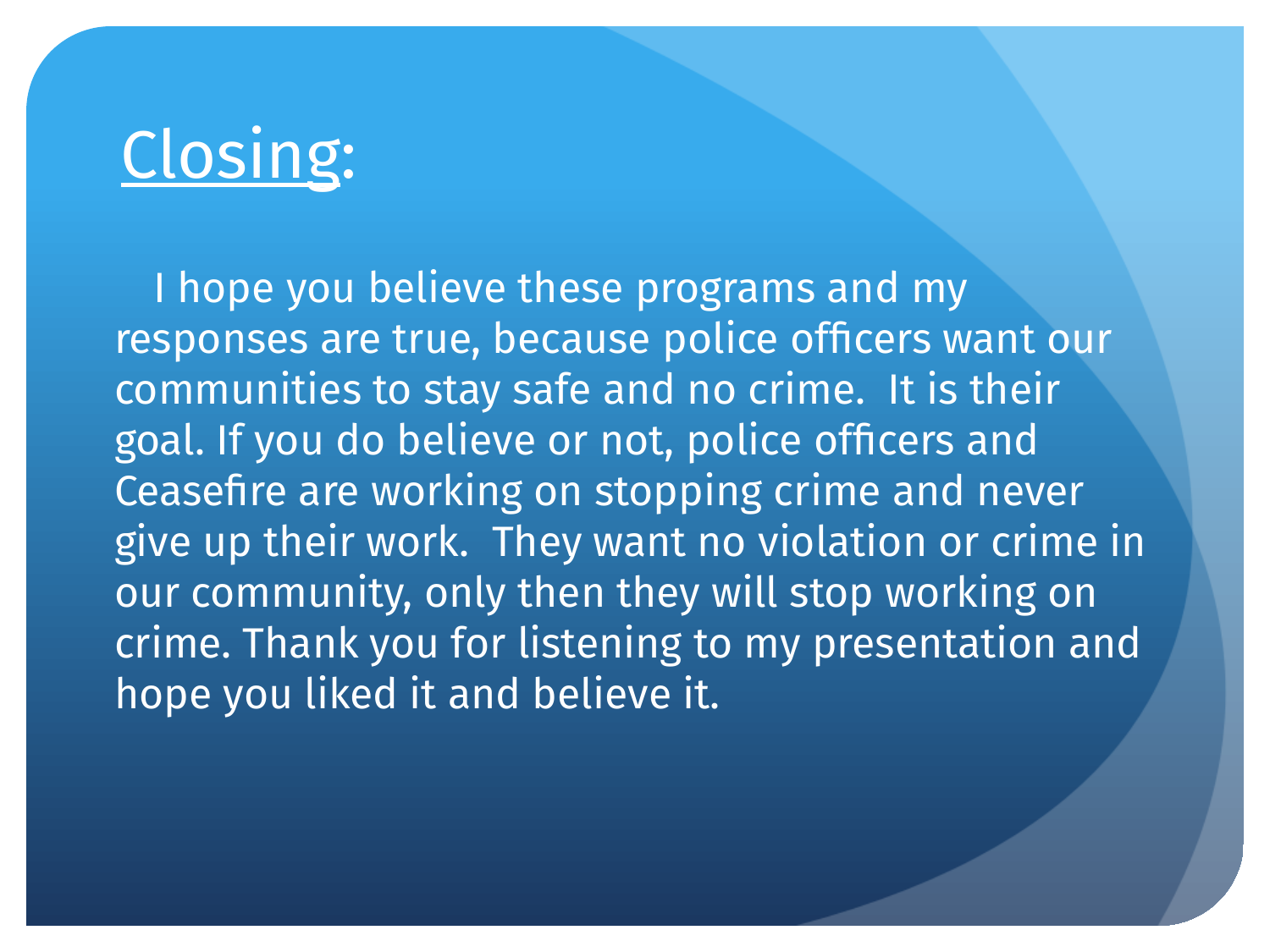

# Closing:
I hope you believe these programs and my responses are true, because police officers want our communities to stay safe and no crime.  It is their goal. If you do believe or not, police officers and Ceasefire are working on stopping crime and never give up their work.  They want no violation or crime in our community, only then they will stop working on crime. Thank you for listening to my presentation and hope you liked it and believe it.